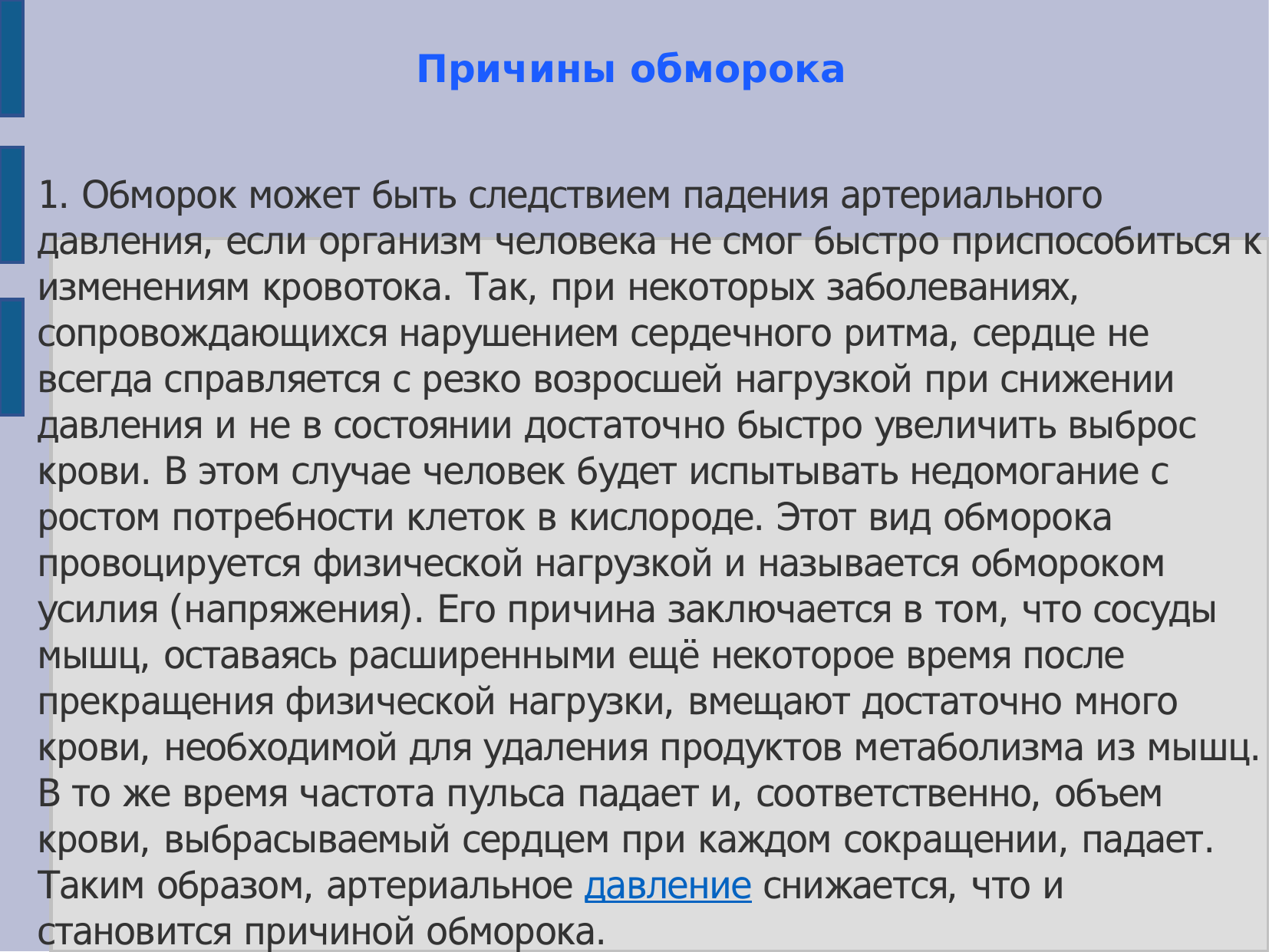

# Причины обморока
1. Обморок может быть следствием падения артериального давления, если организм человека не смог быстро приспособиться к изменениям кровотока. Так, при некоторых заболеваниях, сопровождающихся нарушением сердечного ритма, сердце не всегда справляется с резко возросшей нагрузкой при снижении давления и не в состоянии достаточно быстро увеличить выброс крови. В этом случае человек будет испытывать недомогание с ростом потребности клеток в кислороде. Этот вид обморока провоцируется физической нагрузкой и называется обмороком усилия (напряжения). Его причина заключается в том, что сосуды мышц, оставаясь расширенными ещё некоторое время после прекращения физической нагрузки, вмещают достаточно много крови, необходимой для удаления продуктов метаболизма из мышц. В то же время частота пульса падает и, соответственно, объем крови, выбрасываемый сердцем при каждом сокращении, падает. Таким образом, артериальное давление снижается, что и становится причиной обморока.